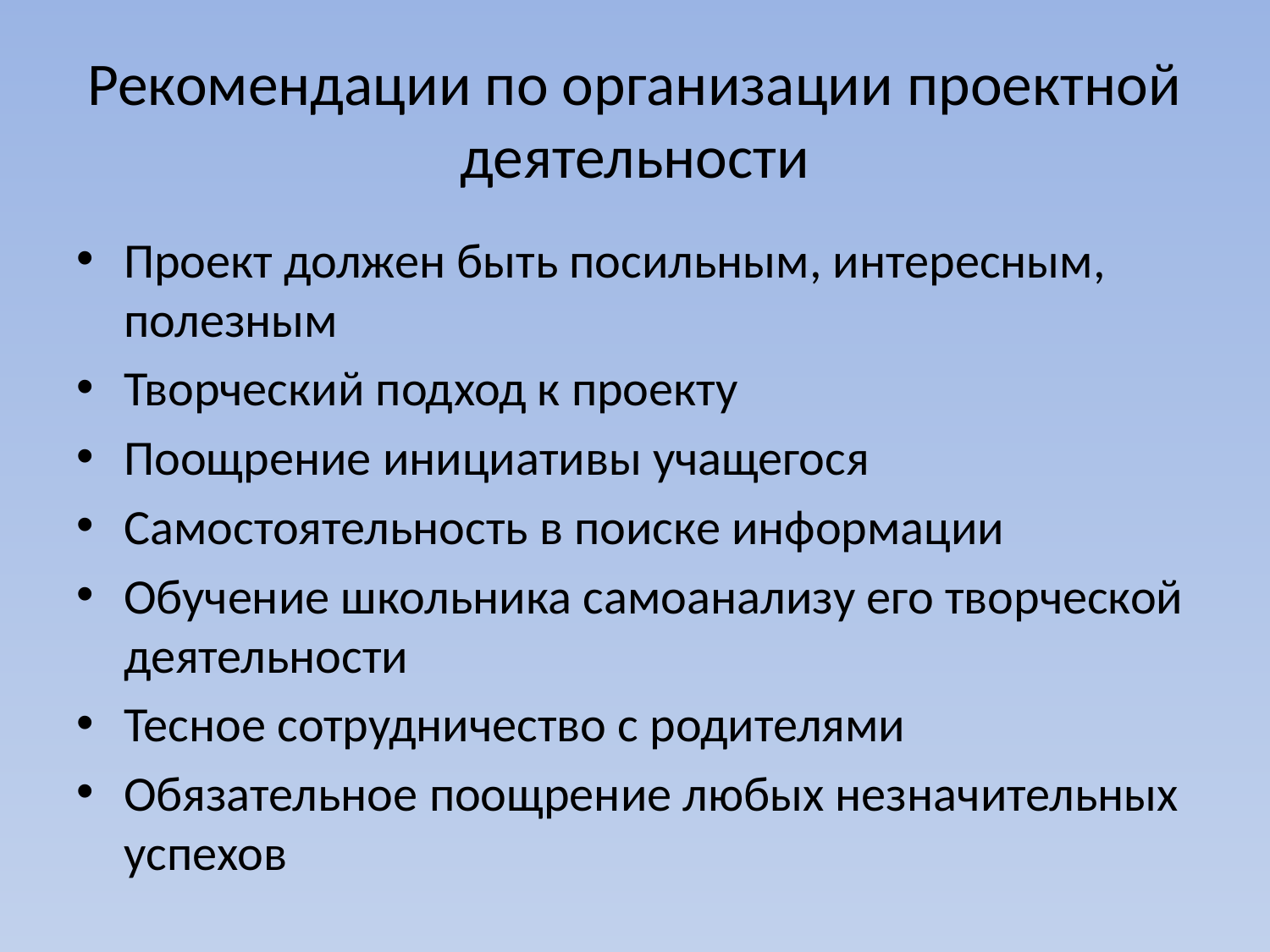

# Рекомендации по организации проектной деятельности
Проект должен быть посильным, интересным, полезным
Творческий подход к проекту
Поощрение инициативы учащегося
Самостоятельность в поиске информации
Обучение школьника самоанализу его творческой деятельности
Тесное сотрудничество с родителями
Обязательное поощрение любых незначительных успехов